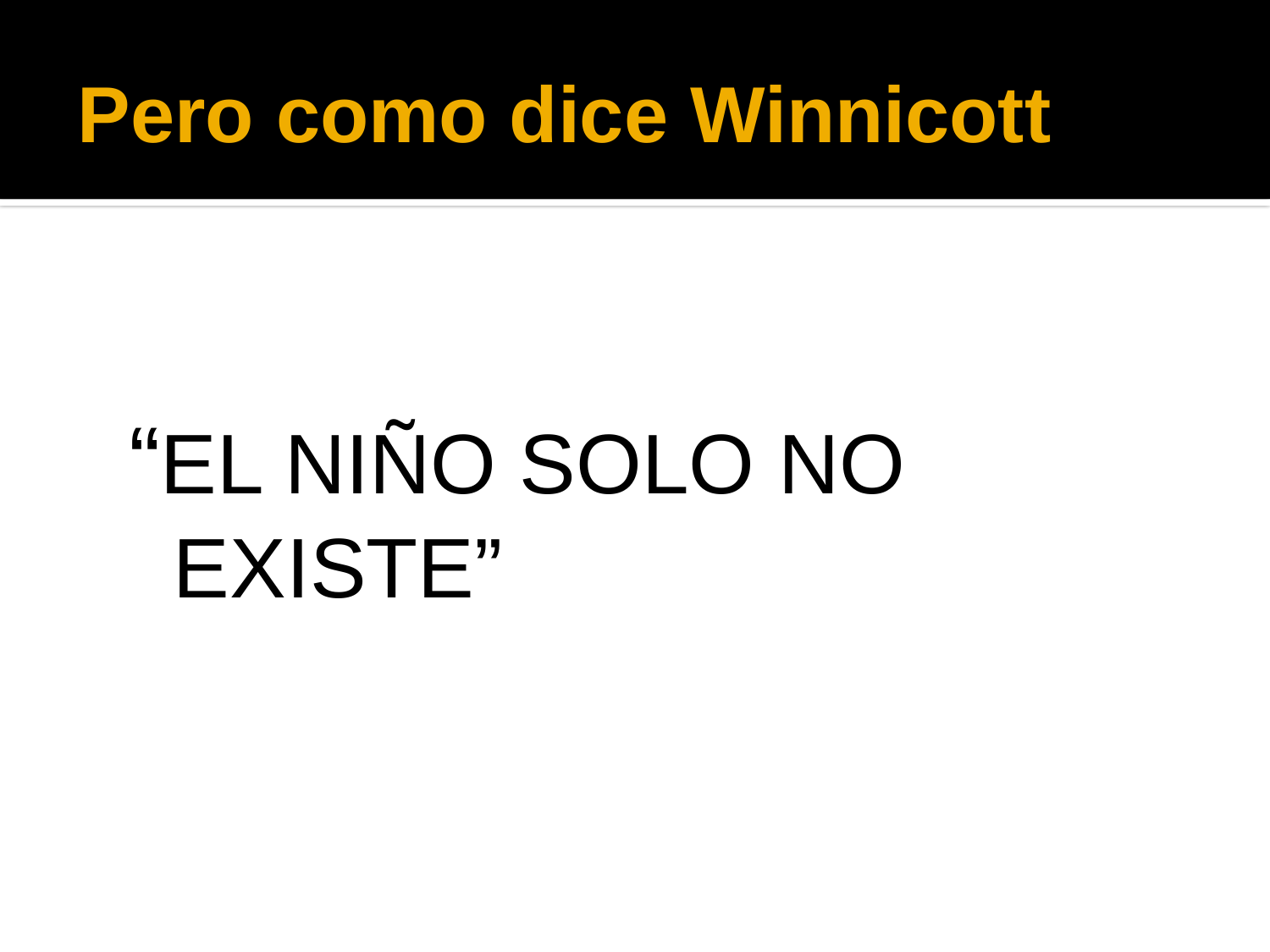

# Pero como dice Winnicott
“EL NIÑO SOLO NO EXISTE”